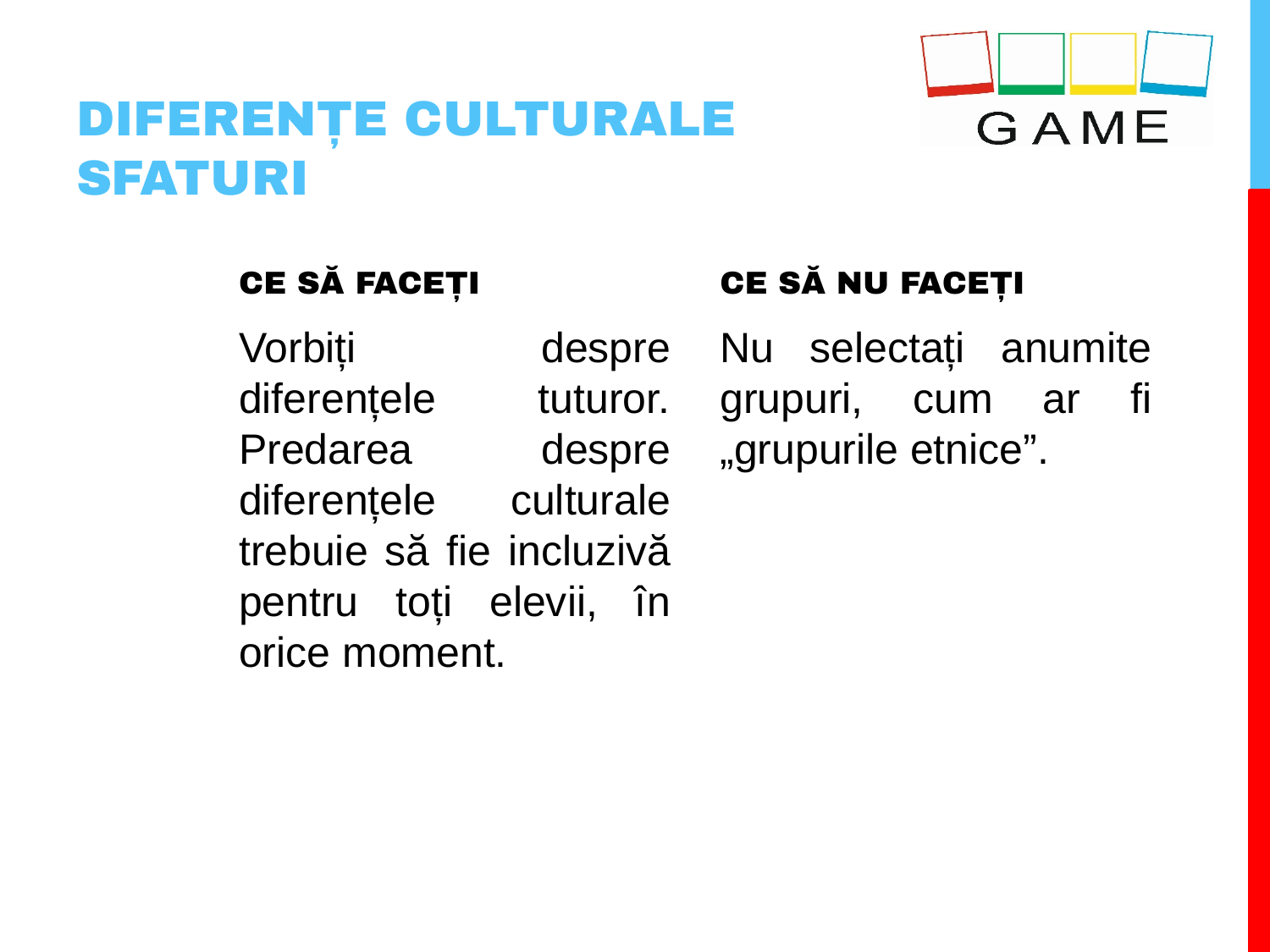

# DIFERENȚE CULTURALE SFATURI
CE SĂ FACEȚI
CE SĂ NU FACEȚI
Vorbiți despre diferențele tuturor. Predarea despre diferențele culturale trebuie să fie incluzivă pentru toți elevii, în orice moment.

Nu selectați anumite grupuri, cum ar fi „grupurile etnice”.